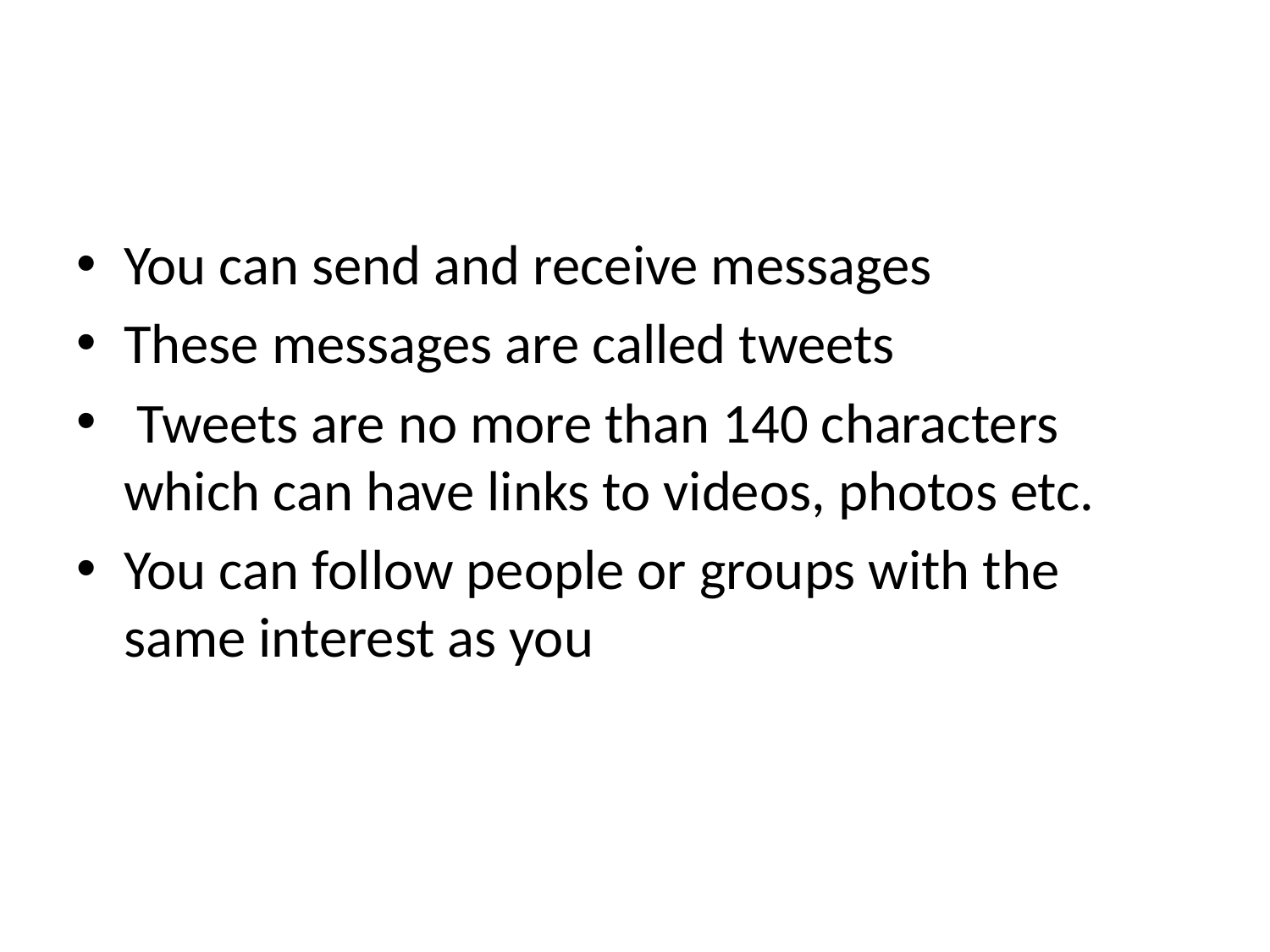

#
You can send and receive messages
These messages are called tweets
 Tweets are no more than 140 characters which can have links to videos, photos etc.
You can follow people or groups with the same interest as you